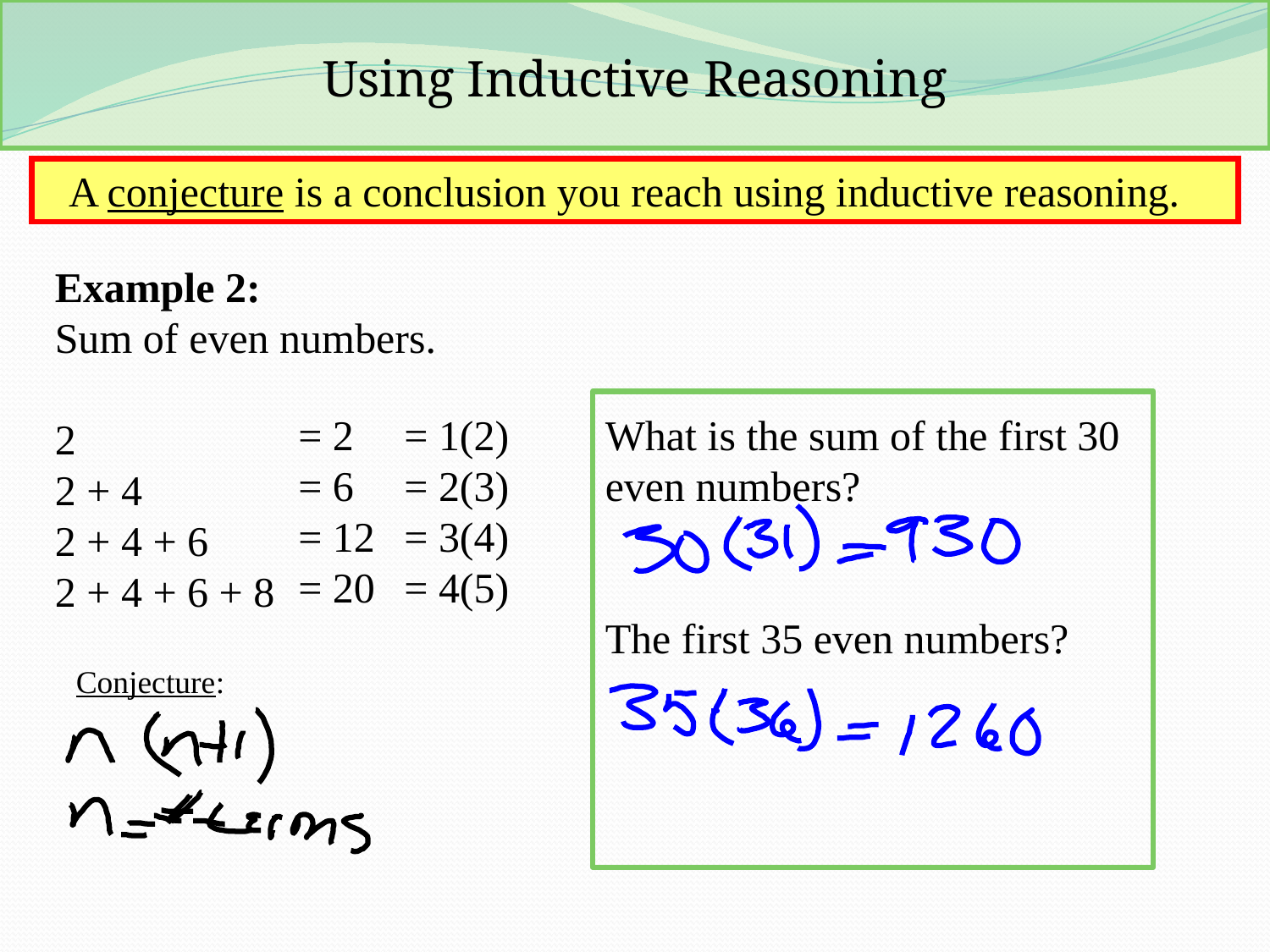

Using Inductive Reasoning
A conjecture is a conclusion you reach using inductive reasoning.
Example 2:
Sum of even numbers.

2
2 + 4
2 + 4 + 6
2 + 4 + 6 + 8

= 2
= 6
= 12
= 20
= 1(2)
= 2(3)
= 3(4)
= 4(5)
What is the sum of the first 30 even numbers?

The first 35 even numbers?

Conjecture: